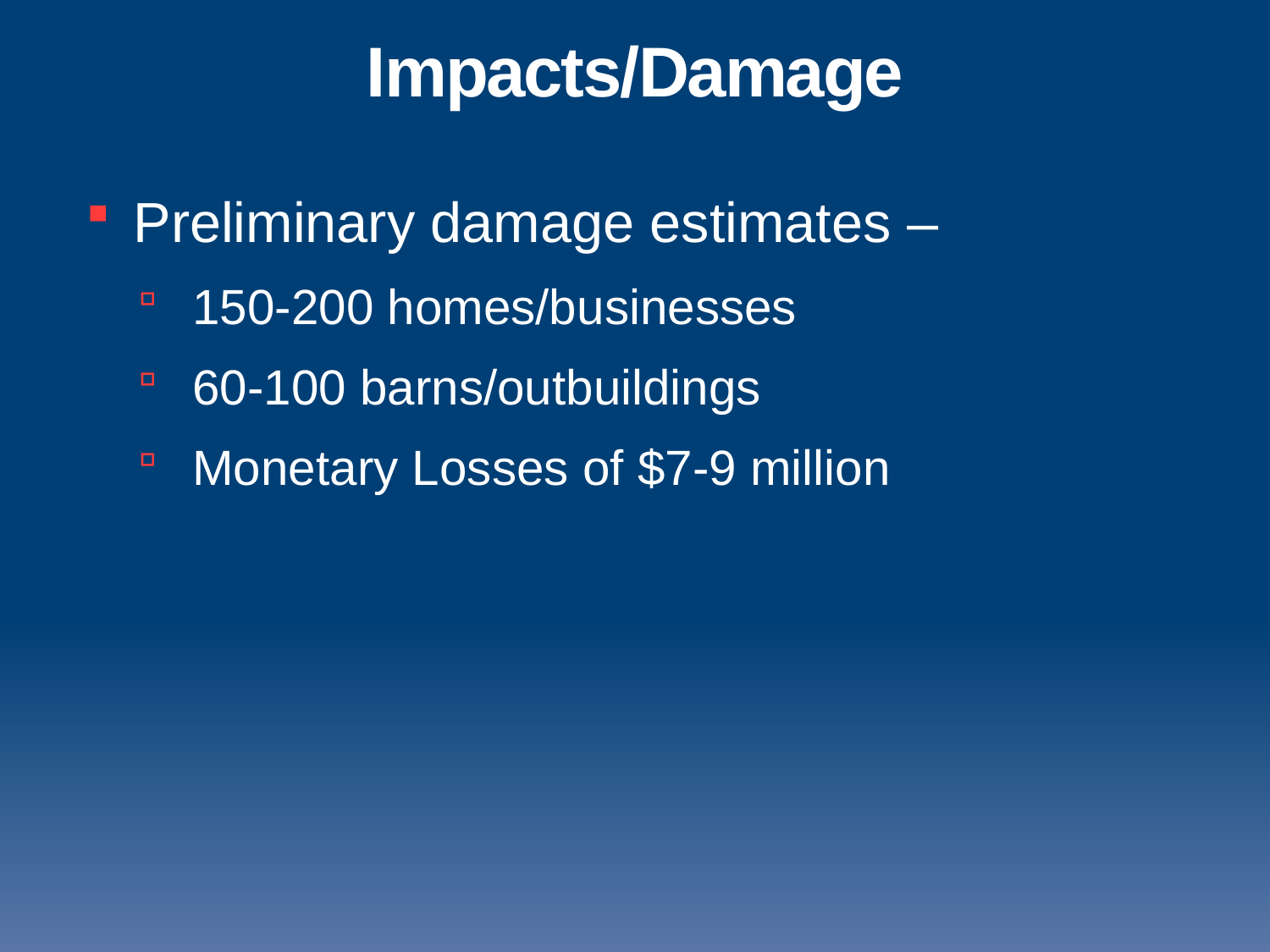

# Impacts/Damage
Preliminary damage estimates –
 150-200 homes/businesses
 60-100 barns/outbuildings
 Monetary Losses of $7-9 million